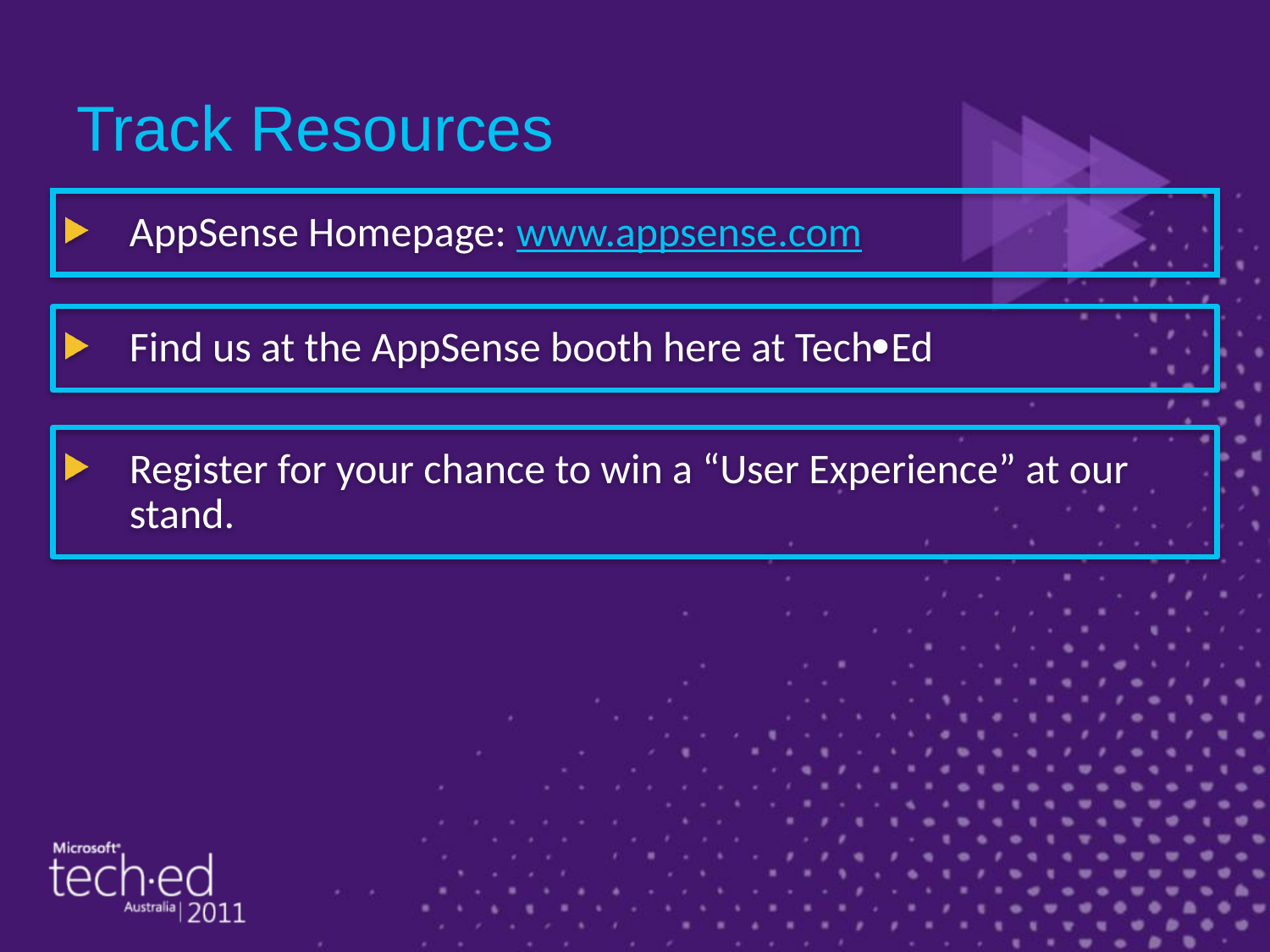

# Track Resources
AppSense Homepage: www.appsense.com
Find us at the AppSense booth here at Tech•Ed
Register for your chance to win a “User Experience” at our stand.